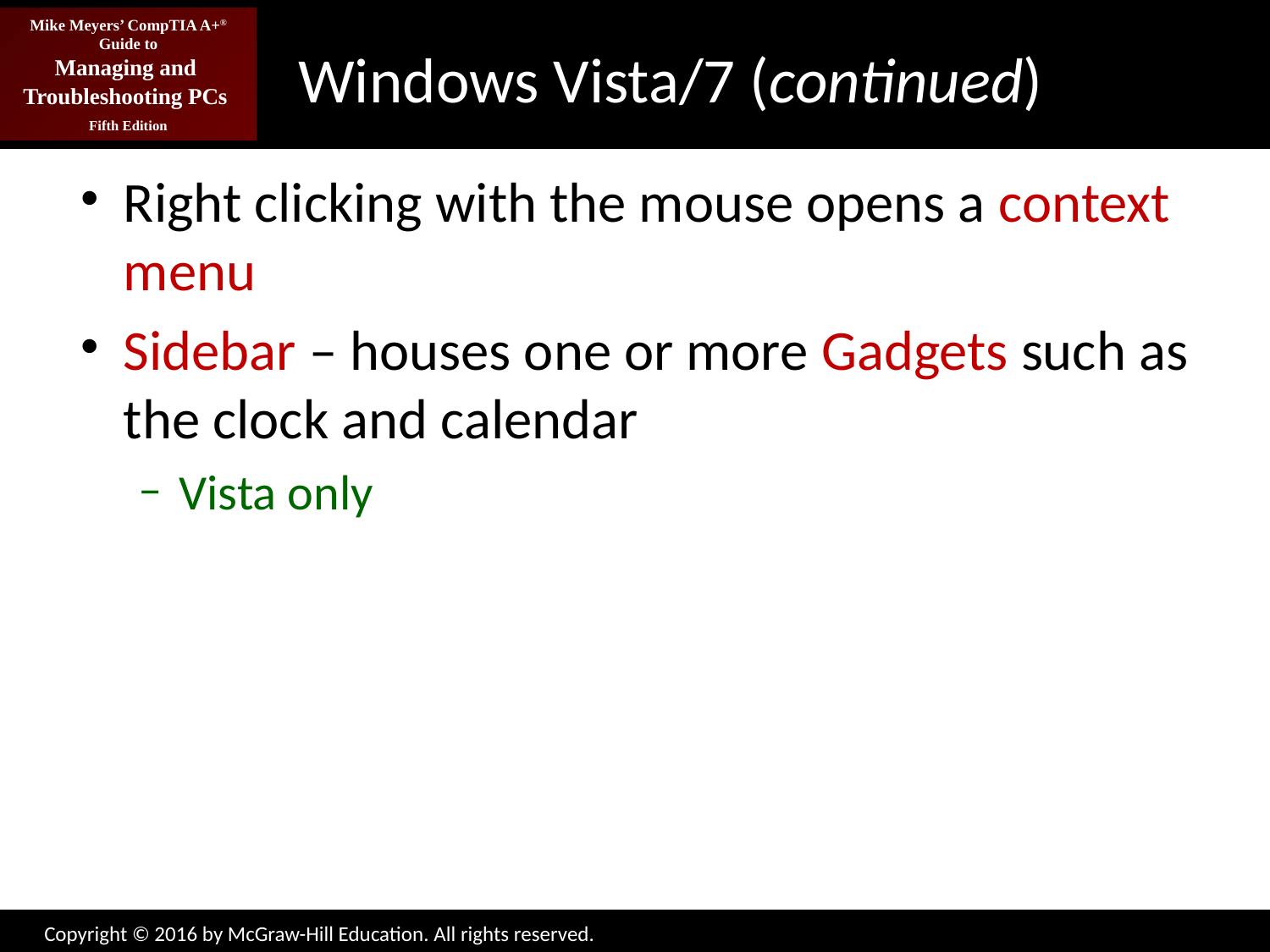

# Windows Vista/7 (continued)
Right clicking with the mouse opens a context menu
Sidebar – houses one or more Gadgets such as the clock and calendar
Vista only